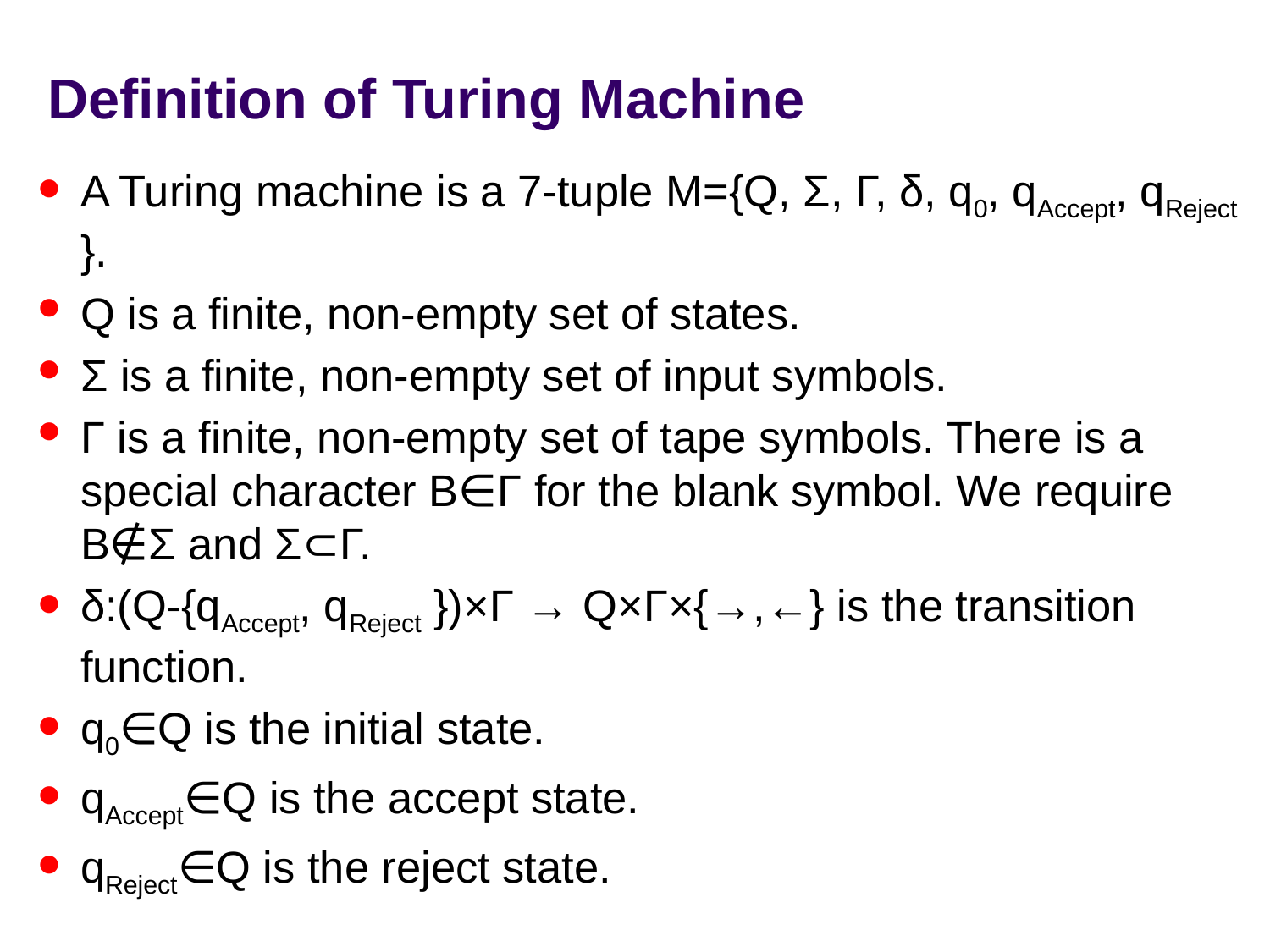

# Definition of Turing Machine
A Turing machine is a 7-tuple M={Q, Σ, Γ, δ, q0, qAccept, qReject }.
Q is a finite, non-empty set of states.
Σ is a finite, non-empty set of input symbols.
Γ is a finite, non-empty set of tape symbols. There is a special character B∈Γ for the blank symbol. We require B∉Σ and Σ⊂Γ.
δ:(Q-{qAccept, qReject })×Γ → Q×Γ×{→,←} is the transition function.
q0∈Q is the initial state.
qAccept∈Q is the accept state.
qReject∈Q is the reject state.